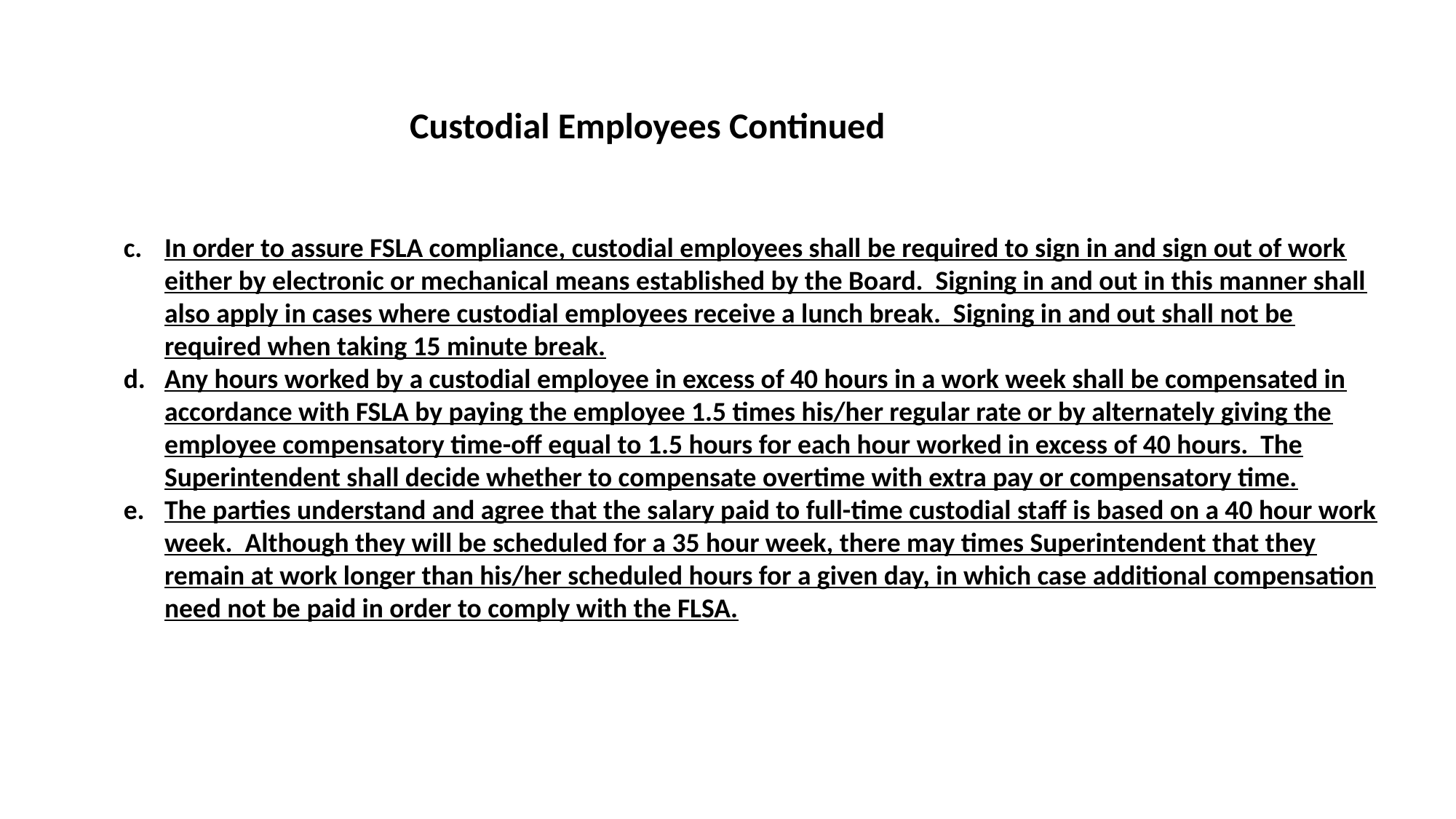

Custodial Employees Continued
In order to assure FSLA compliance, custodial employees shall be required to sign in and sign out of work either by electronic or mechanical means established by the Board.  Signing in and out in this manner shall also apply in cases where custodial employees receive a lunch break.  Signing in and out shall not be required when taking 15 minute break.
Any hours worked by a custodial employee in excess of 40 hours in a work week shall be compensated in accordance with FSLA by paying the employee 1.5 times his/her regular rate or by alternately giving the employee compensatory time-off equal to 1.5 hours for each hour worked in excess of 40 hours.  The Superintendent shall decide whether to compensate overtime with extra pay or compensatory time.
The parties understand and agree that the salary paid to full-time custodial staff is based on a 40 hour work week.  Although they will be scheduled for a 35 hour week, there may times Superintendent that they remain at work longer than his/her scheduled hours for a given day, in which case additional compensation need not be paid in order to comply with the FLSA.